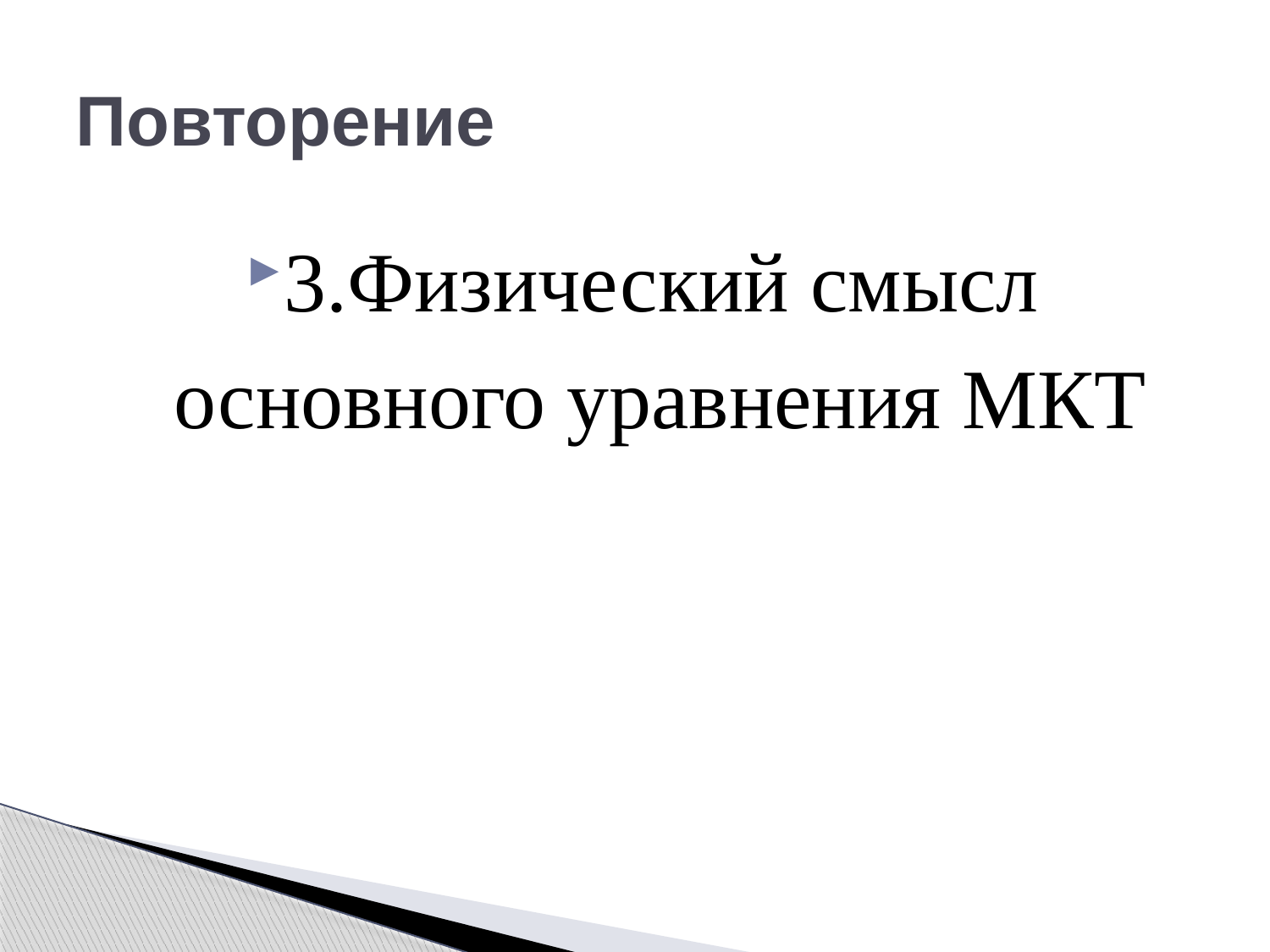

# Повторение
3.Физический смысл основного уравнения МКТ